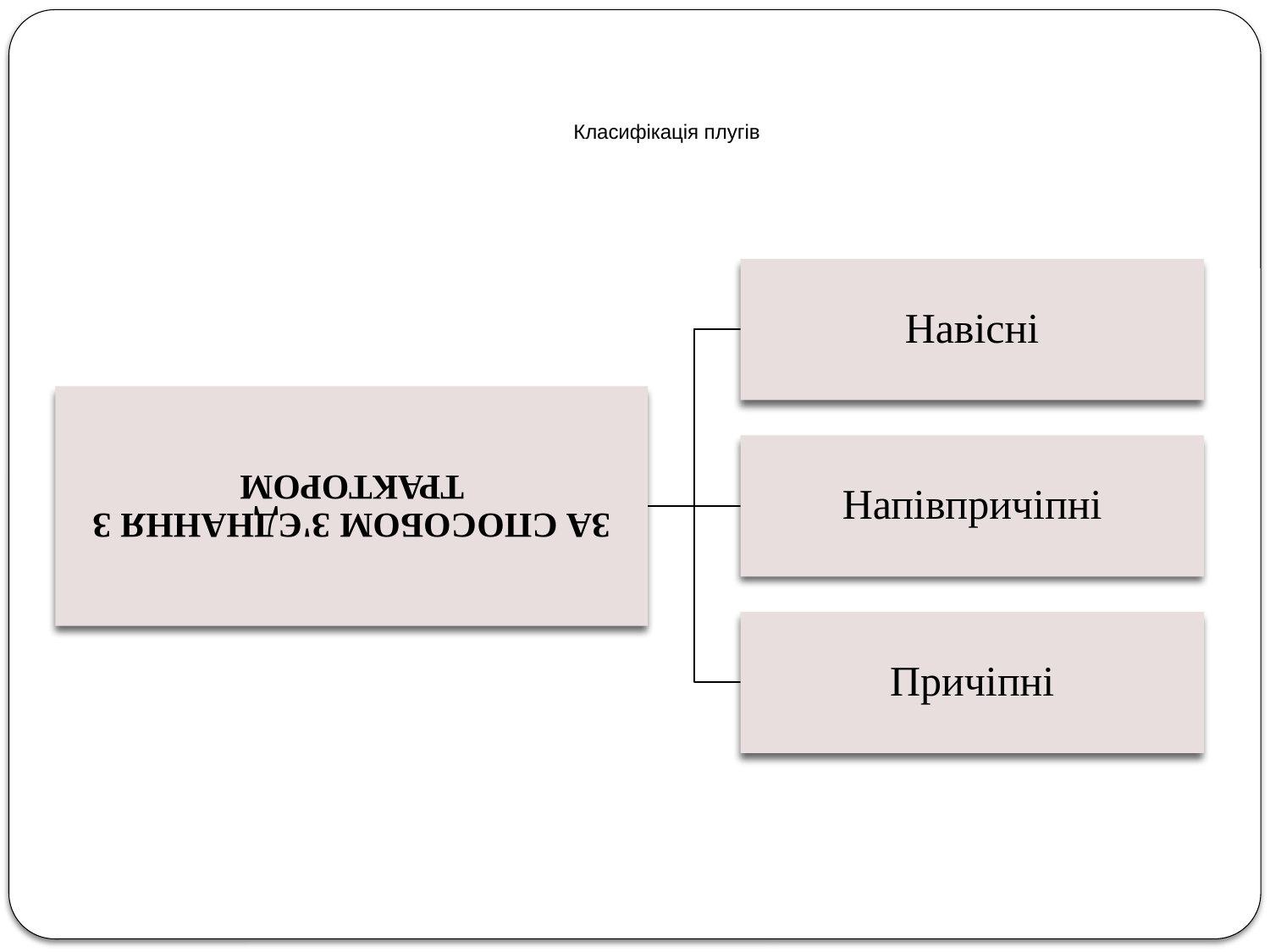

# Класифікація плугів

ЗА СПОСОБОМ З'ЄДНАННЯ З ТРАКТОРОМ
Навісні
Напівпричіпні
Причіпні